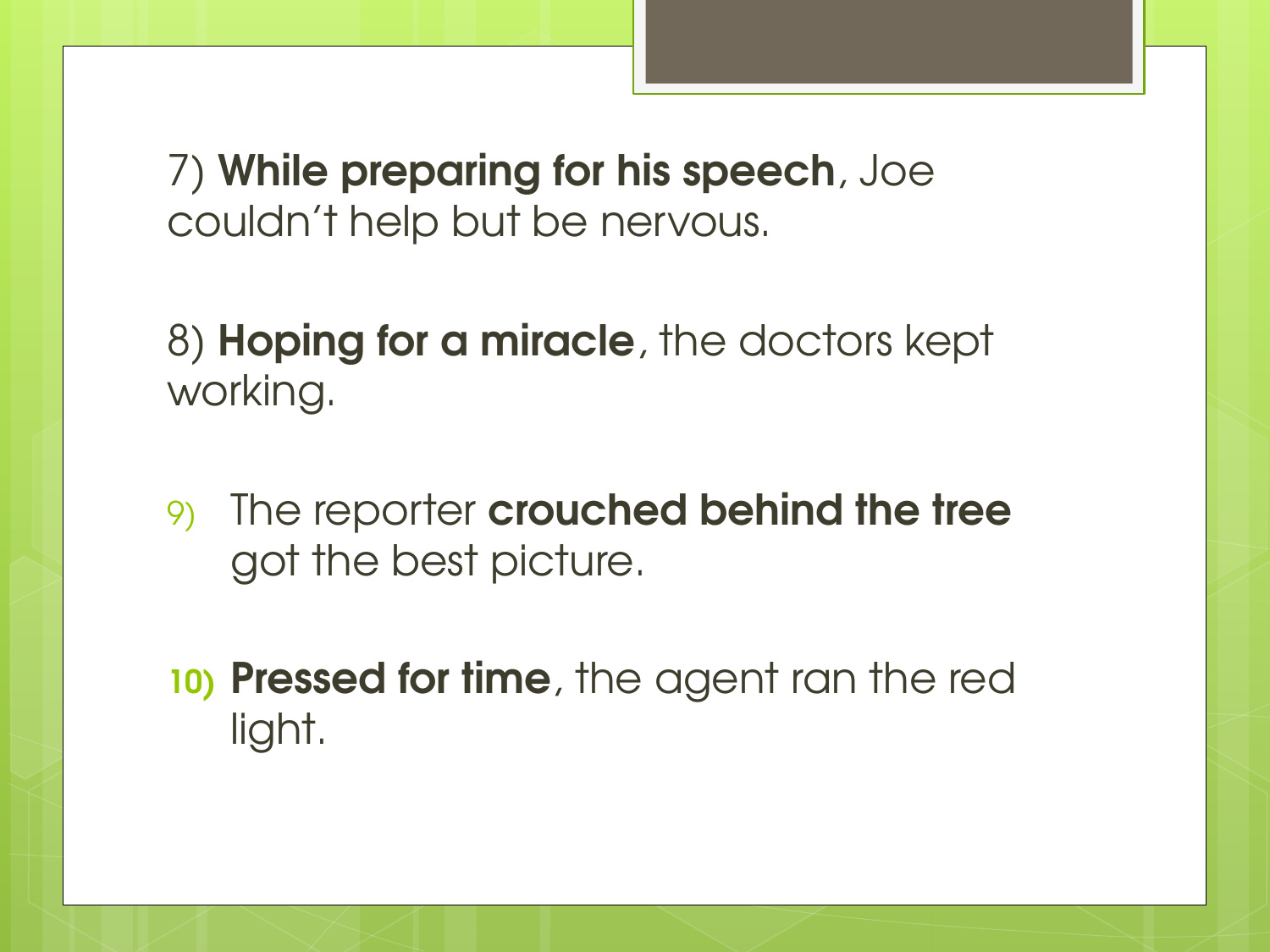

7) While preparing for his speech, Joe couldn’t help but be nervous.

8) Hoping for a miracle, the doctors kept working.

The reporter crouched behind the tree got the best picture.

Pressed for time, the agent ran the red light.